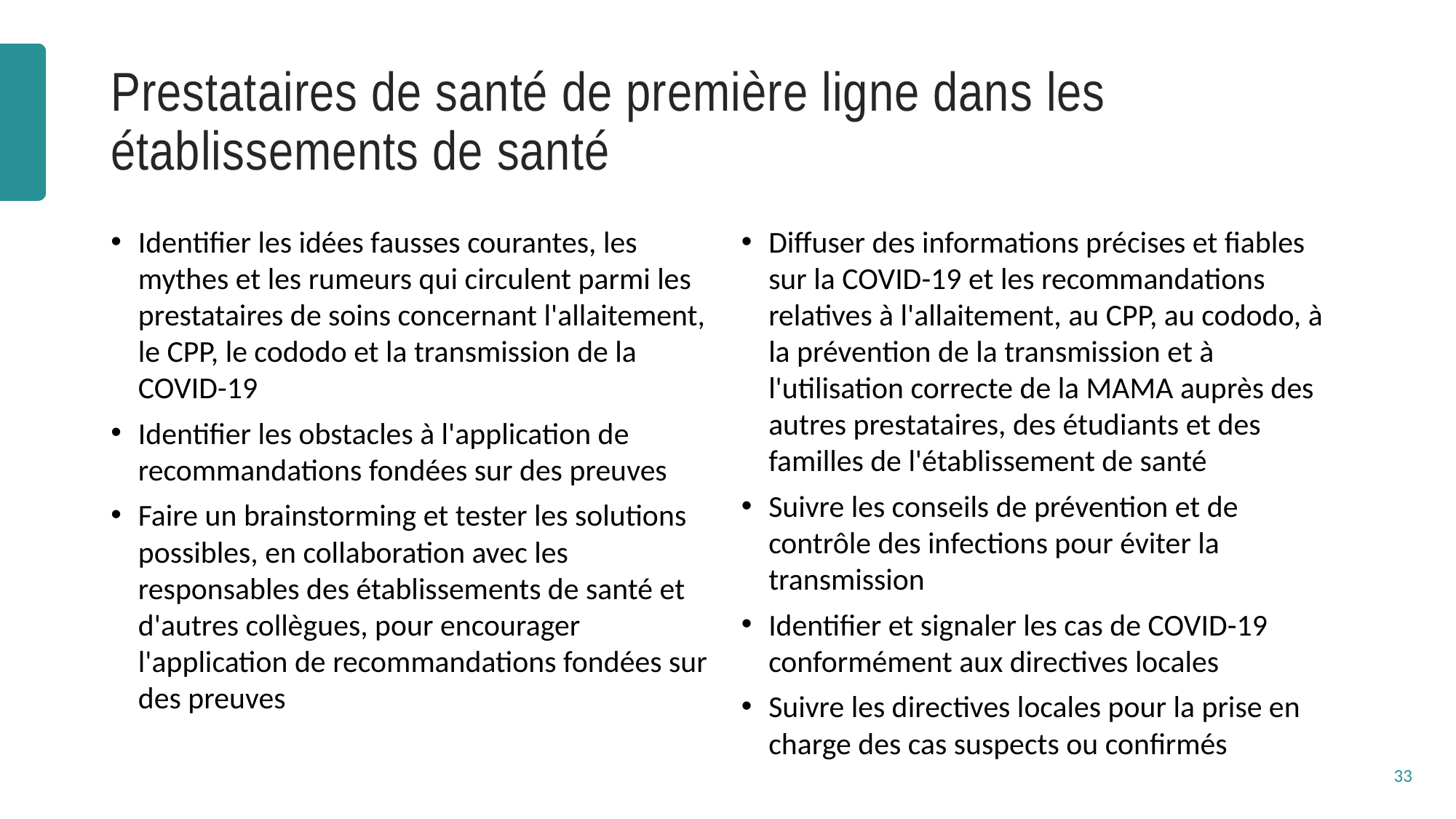

# Prestataires de santé de première ligne dans les établissements de santé
Identifier les idées fausses courantes, les mythes et les rumeurs qui circulent parmi les prestataires de soins concernant l'allaitement, le CPP, le cododo et la transmission de la COVID-19
Identifier les obstacles à l'application de recommandations fondées sur des preuves
Faire un brainstorming et tester les solutions possibles, en collaboration avec les responsables des établissements de santé et d'autres collègues, pour encourager l'application de recommandations fondées sur des preuves

Diffuser des informations précises et fiables sur la COVID-19 et les recommandations relatives à l'allaitement, au CPP, au cododo, à la prévention de la transmission et à l'utilisation correcte de la MAMA auprès des autres prestataires, des étudiants et des familles de l'établissement de santé
Suivre les conseils de prévention et de contrôle des infections pour éviter la transmission
Identifier et signaler les cas de COVID-19 conformément aux directives locales
Suivre les directives locales pour la prise en charge des cas suspects ou confirmés